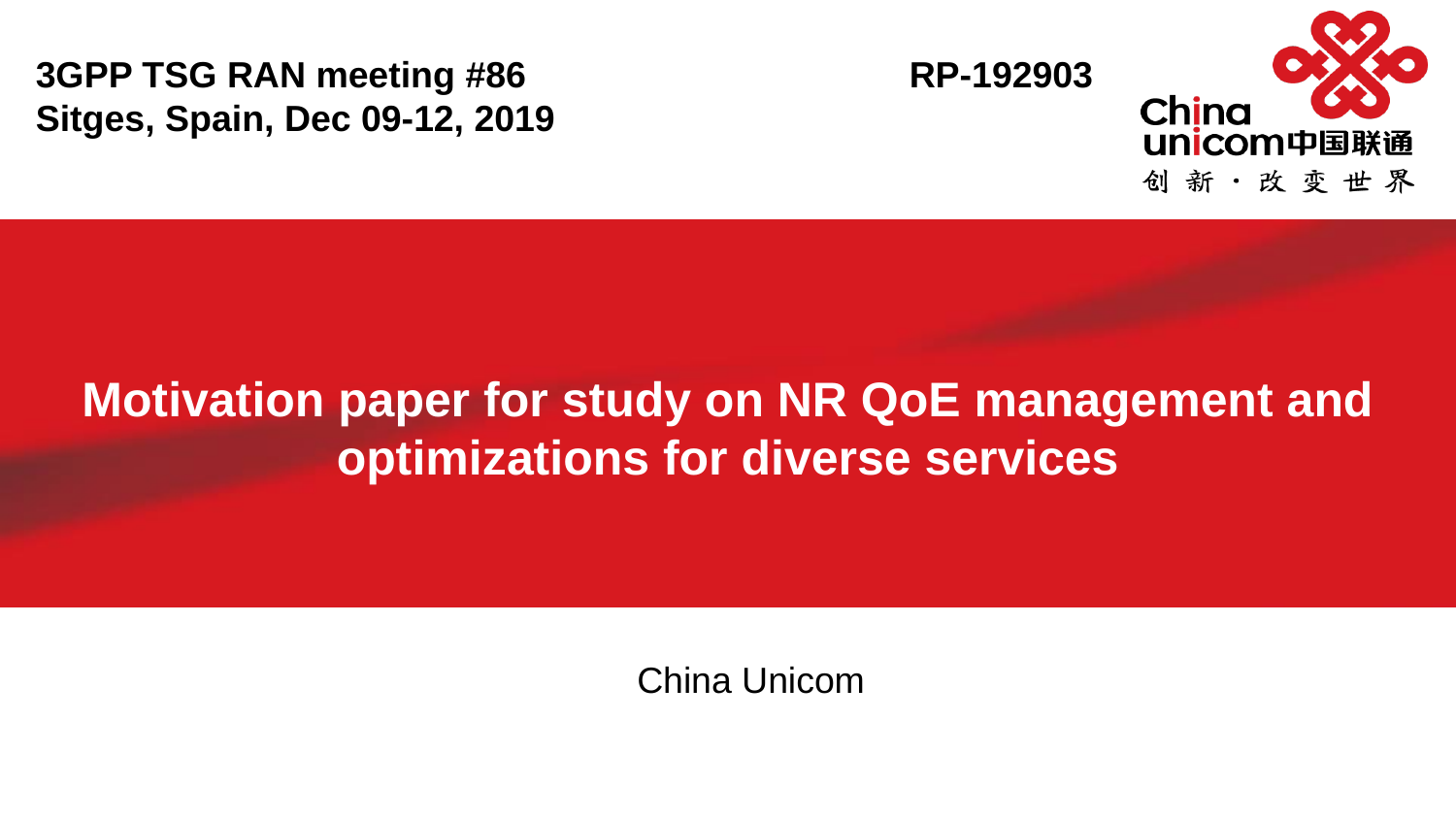

3GPP TSG RAN meeting #86			RP-192903
Sitges, Spain, Dec 09-12, 2019
Motivation paper for study on NR QoE management and optimizations for diverse services
China Unicom